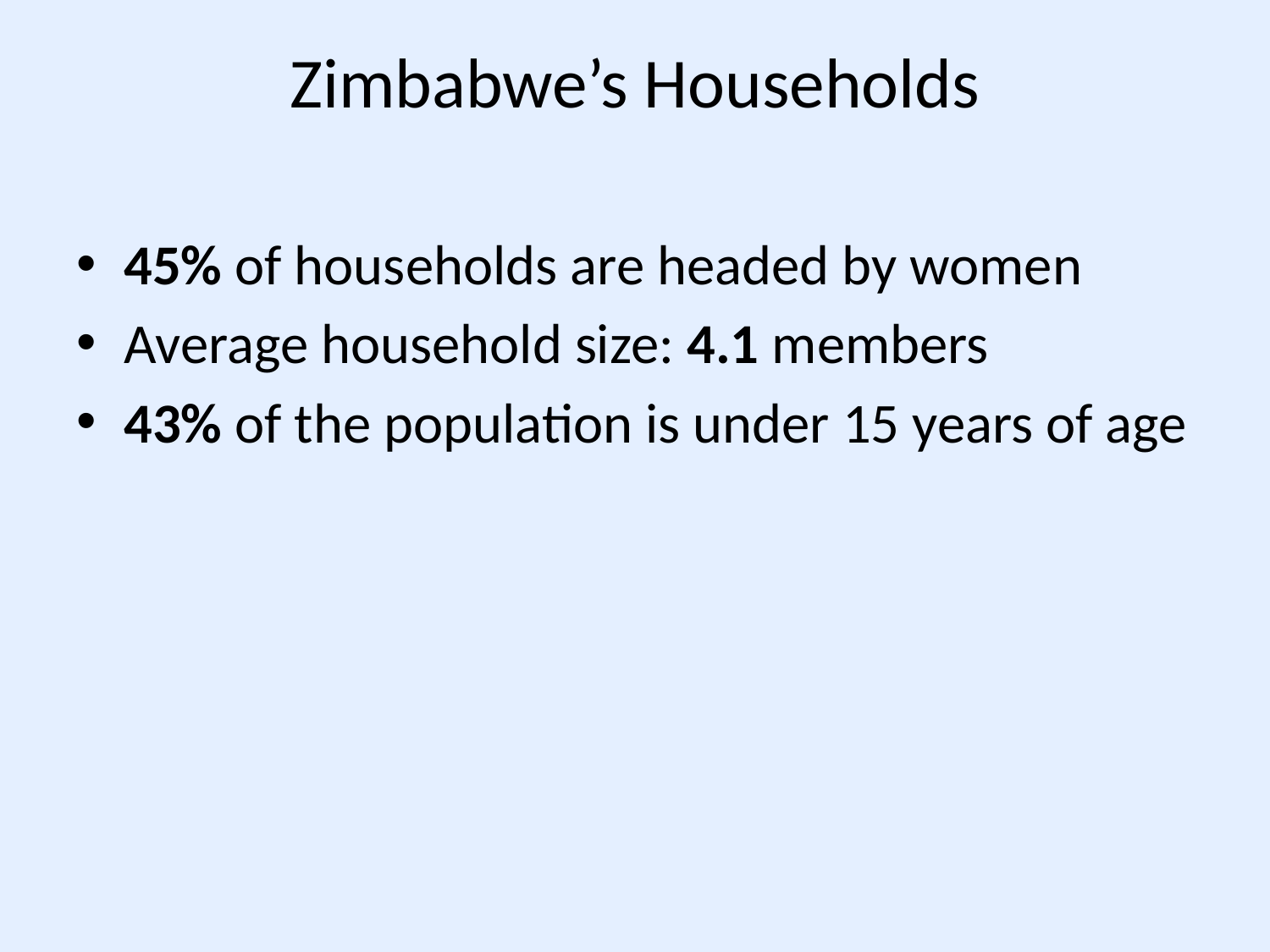

# Zimbabwe’s Households
45% of households are headed by women
Average household size: 4.1 members
43% of the population is under 15 years of age